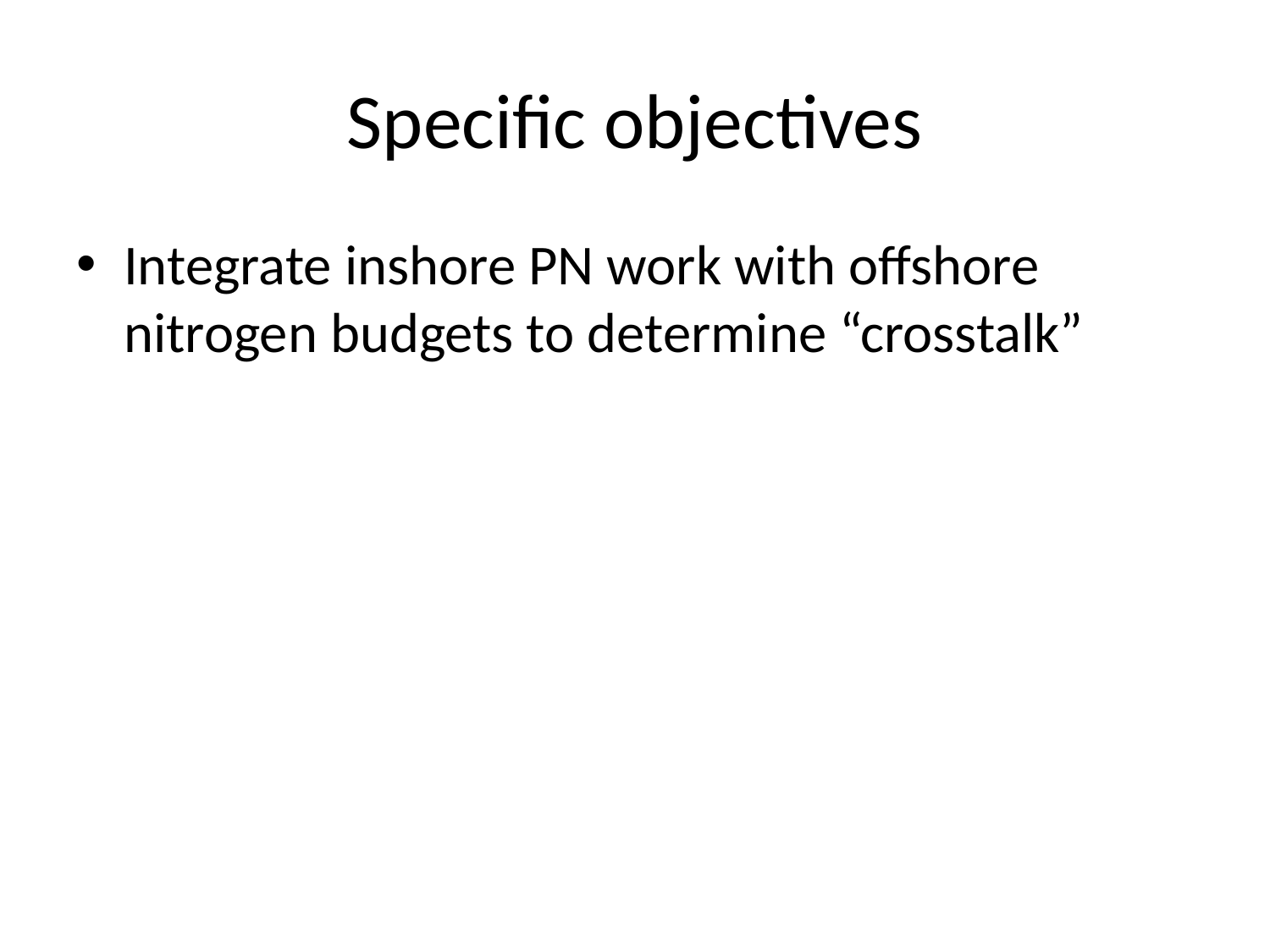

# Specific objectives
Integrate inshore PN work with offshore nitrogen budgets to determine “crosstalk”